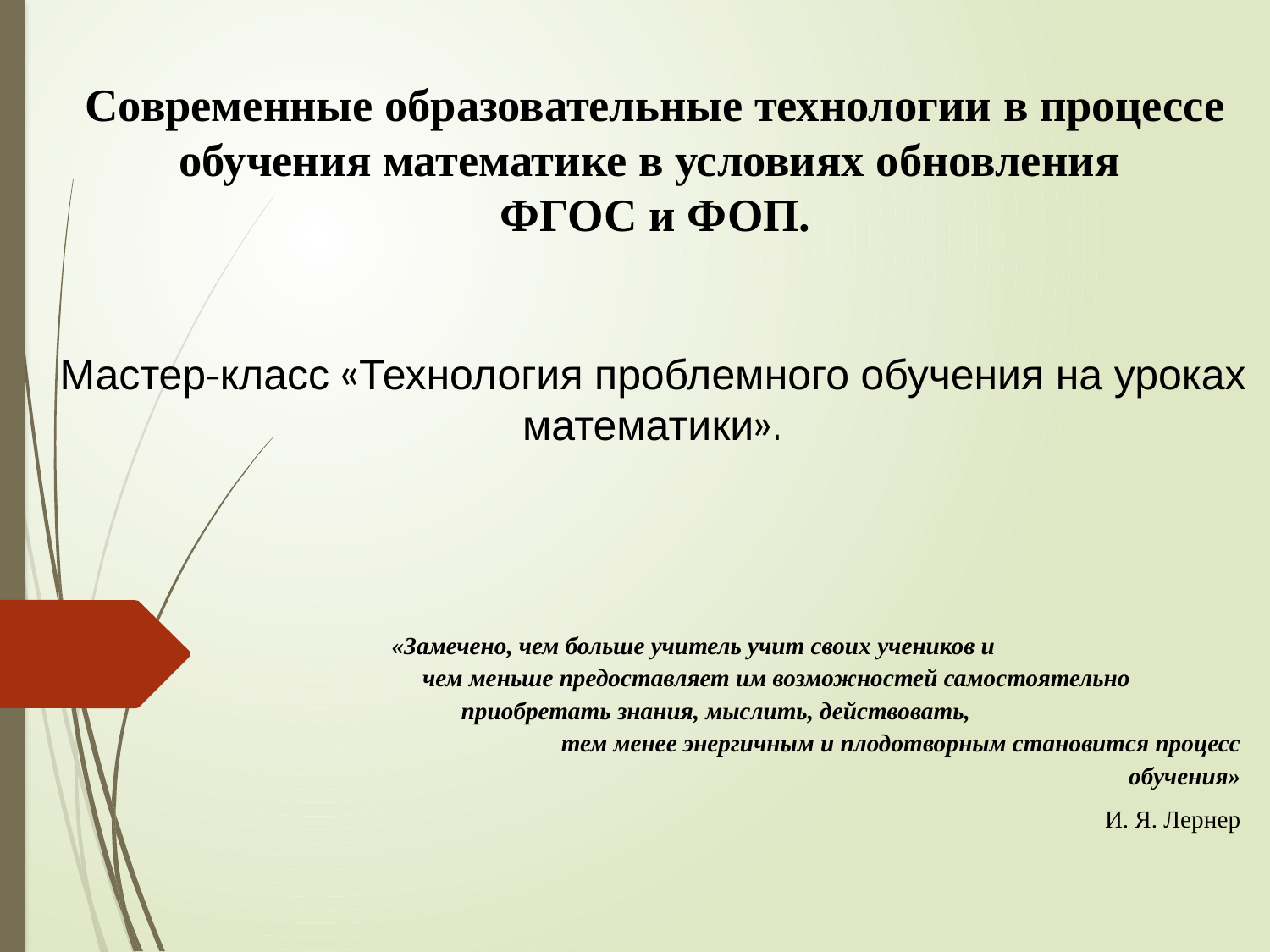

# Современные образовательные технологии в процессе обучения математике в условиях обновления ФГОС и ФОП.
Мастер-класс «Технология проблемного обучения на уроках математики».
 «Замечено, чем больше учитель учит своих учеников и                                               чем меньше предоставляет им возможностей самостоятельно                               приобретать знания, мыслить, действовать,                                                             тем менее энергичным и плодотворным становится процесс обучения»
И. Я. Лернер